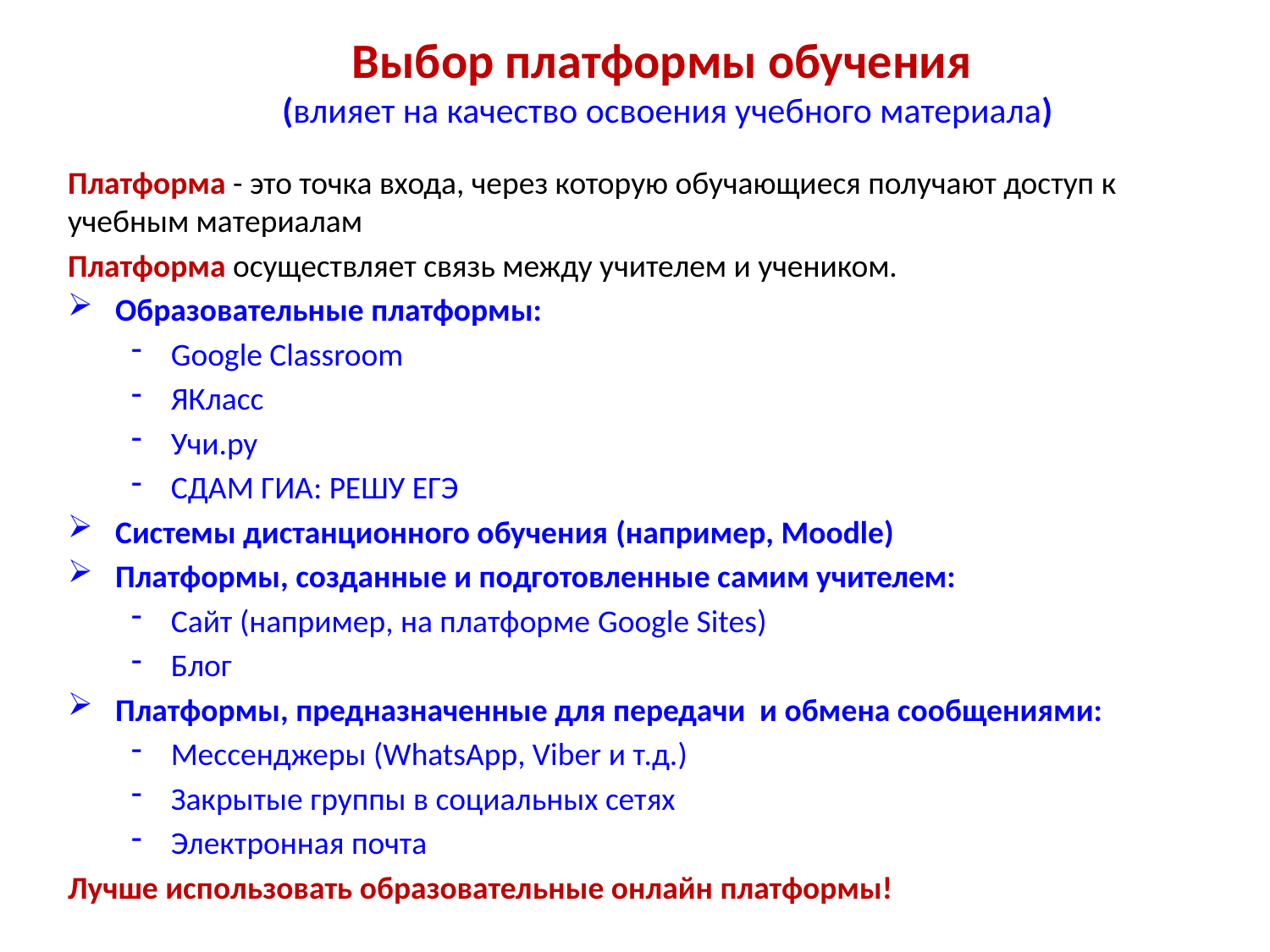

# Выбор платформы обучения (влияет на качество освоения учебного материала)
Платформа - это точка входа, через которую обучающиеся получают доступ к учебным материалам
Платформа осуществляет связь между учителем и учеником.
Образовательные платформы:
Google Classroom
ЯКласс
Учи.ру
СДАМ ГИА: РЕШУ ЕГЭ
Системы диcтанционного обучения (например, Moodle)
Платформы, созданные и подготовленные самим учителем:
Сайт (например, на платформе Google Sites)
Блог
Платформы, предназначенные для передачи  и обмена сообщениями:
Мессенджеры (WhatsApp, Viber и т.д.)
Закрытые группы в социальных сетях
Электронная почта
Лучше использовать образовательные онлайн платформы!